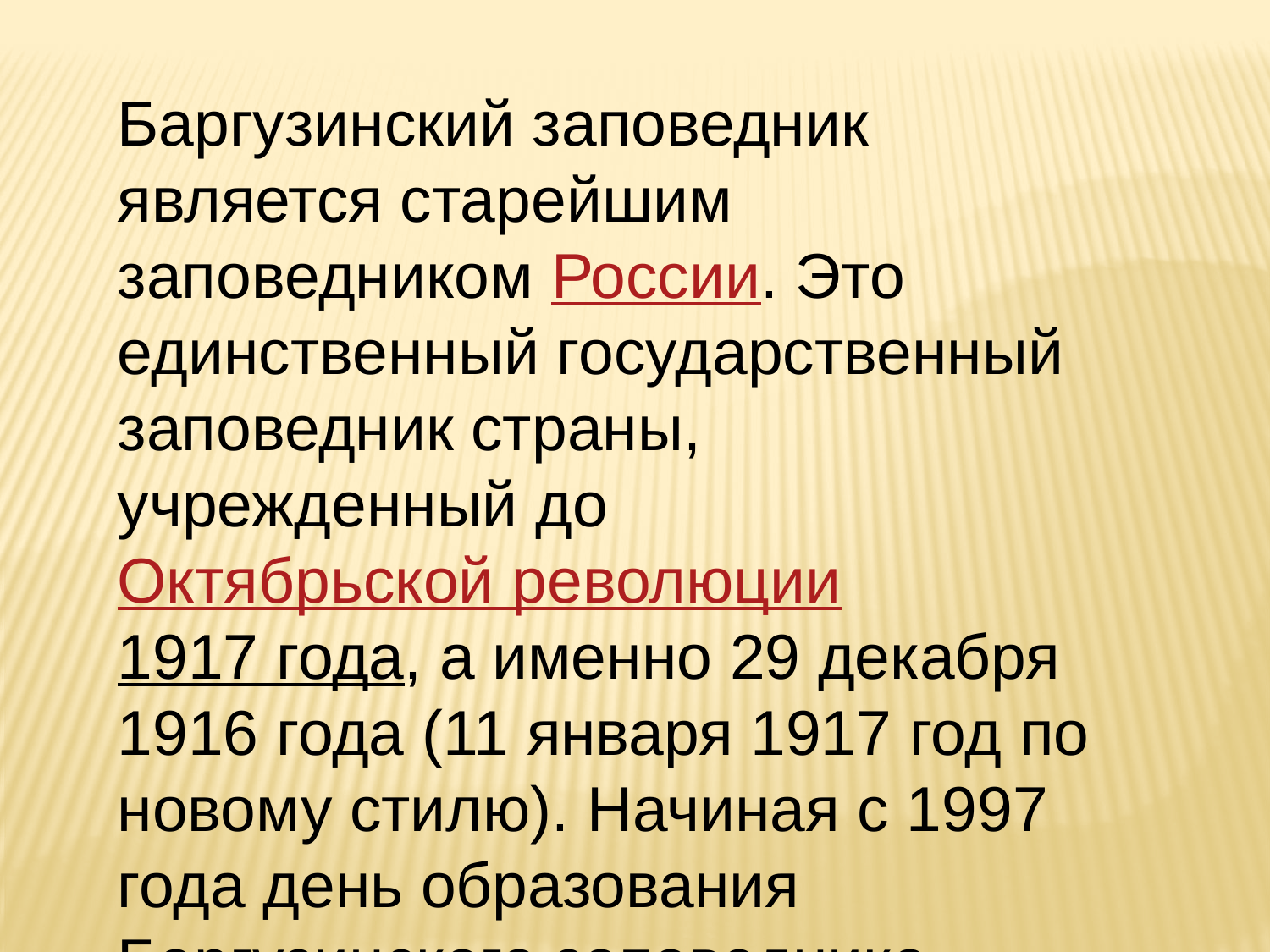

Баргузинский заповедник является старейшим заповедником России. Это единственный государственный заповедник страны, учрежденный до Октябрьской революции 1917 года, а именно 29 декабря 1916 года (11 января 1917 год по новому стилю). Начиная с 1997 года день образования Баргузинского заповедника отмечают в Российской Федерации как День заповедников и национальных парков.